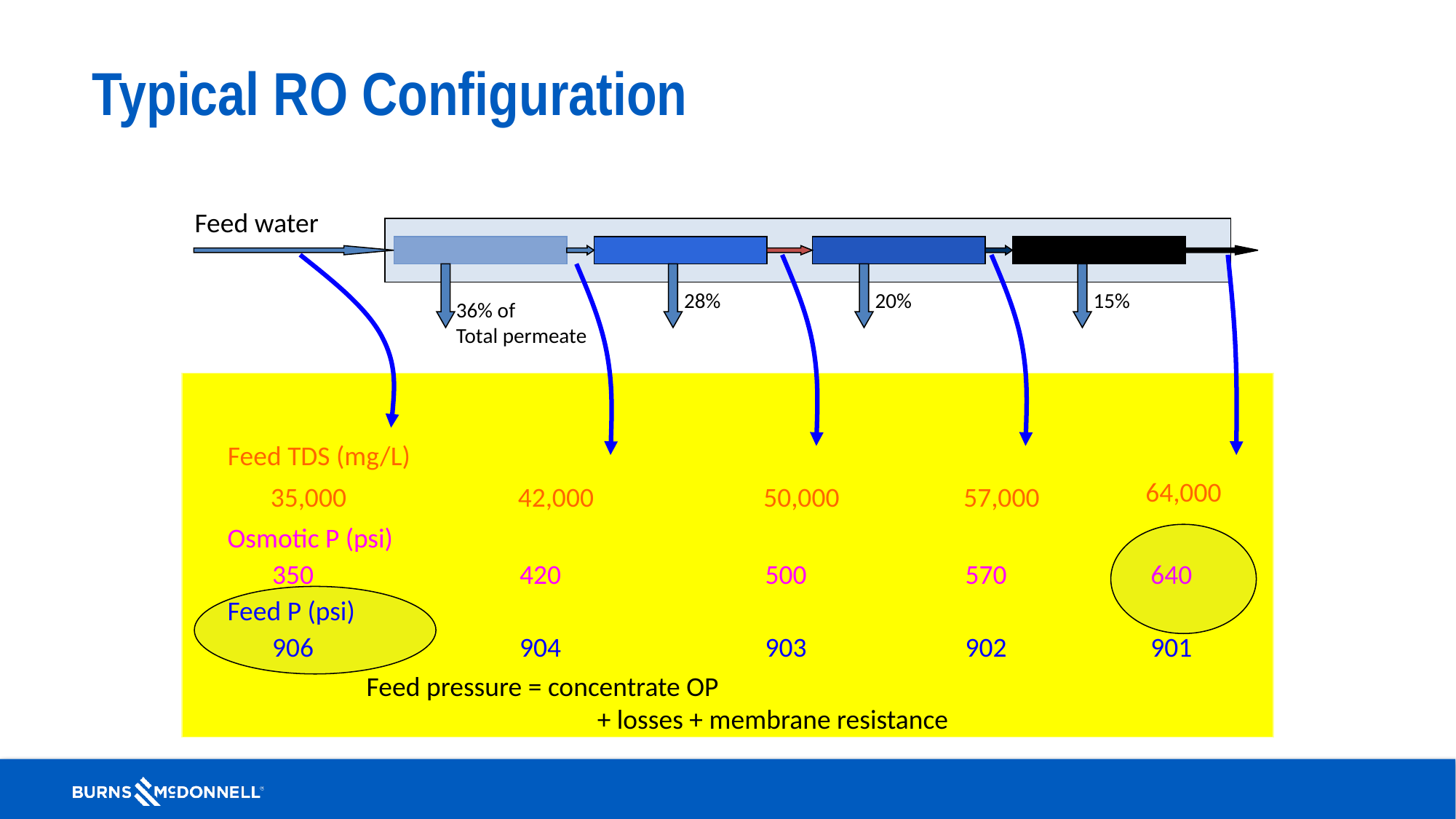

# Typical RO Configuration
Feed water

28%
20%
15%
36% of
Total permeate

Feed TDS (mg/L)
64,000
35,000
42,000
50,000
57,000
Osmotic P (psi)
350
420
500
570
640

Feed P (psi)
906
904
903
902
901
Feed pressure = concentrate OP
		  + losses + membrane resistance